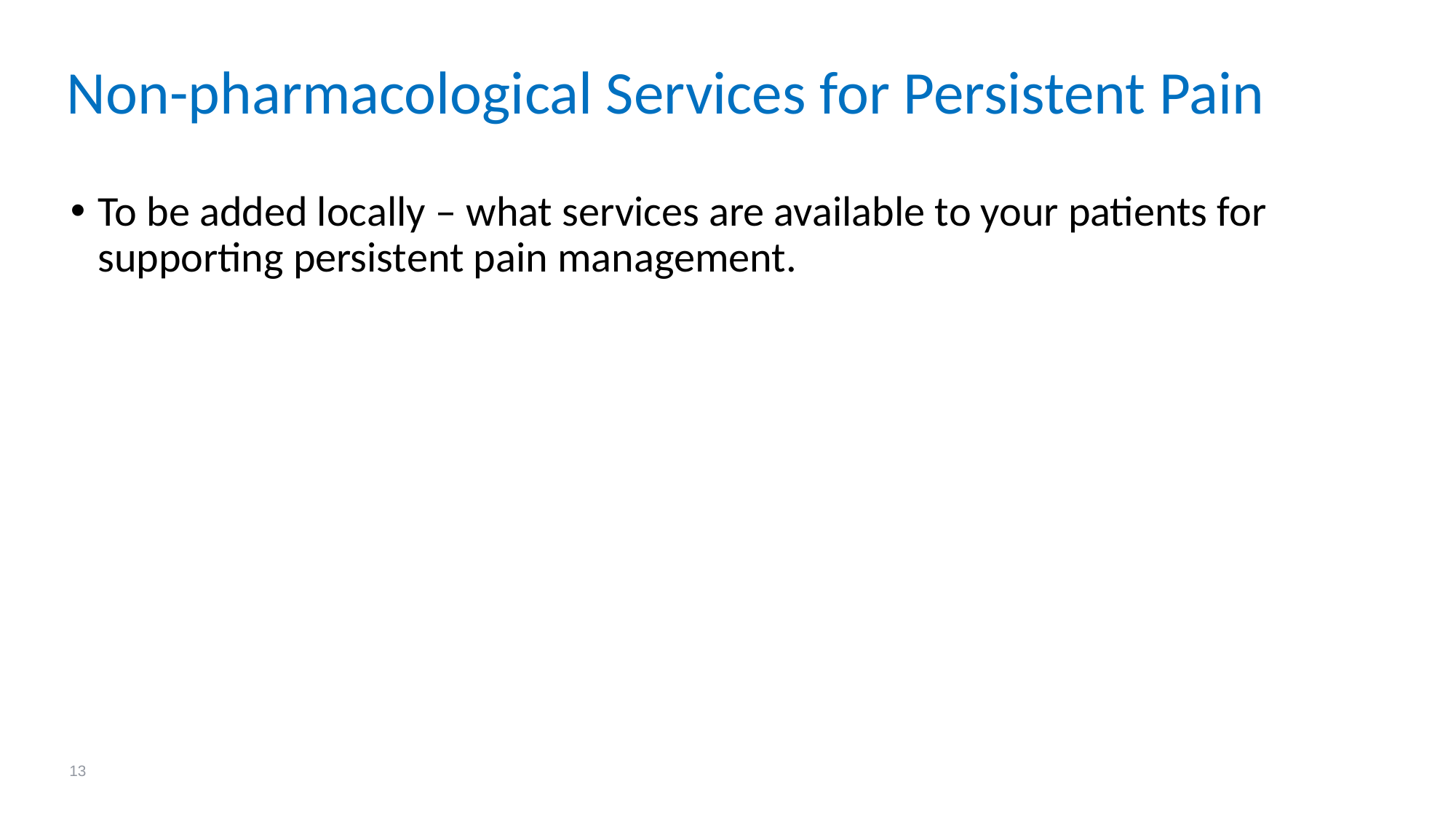

# Non-pharmacological Services for Persistent Pain
To be added locally – what services are available to your patients for supporting persistent pain management.
13